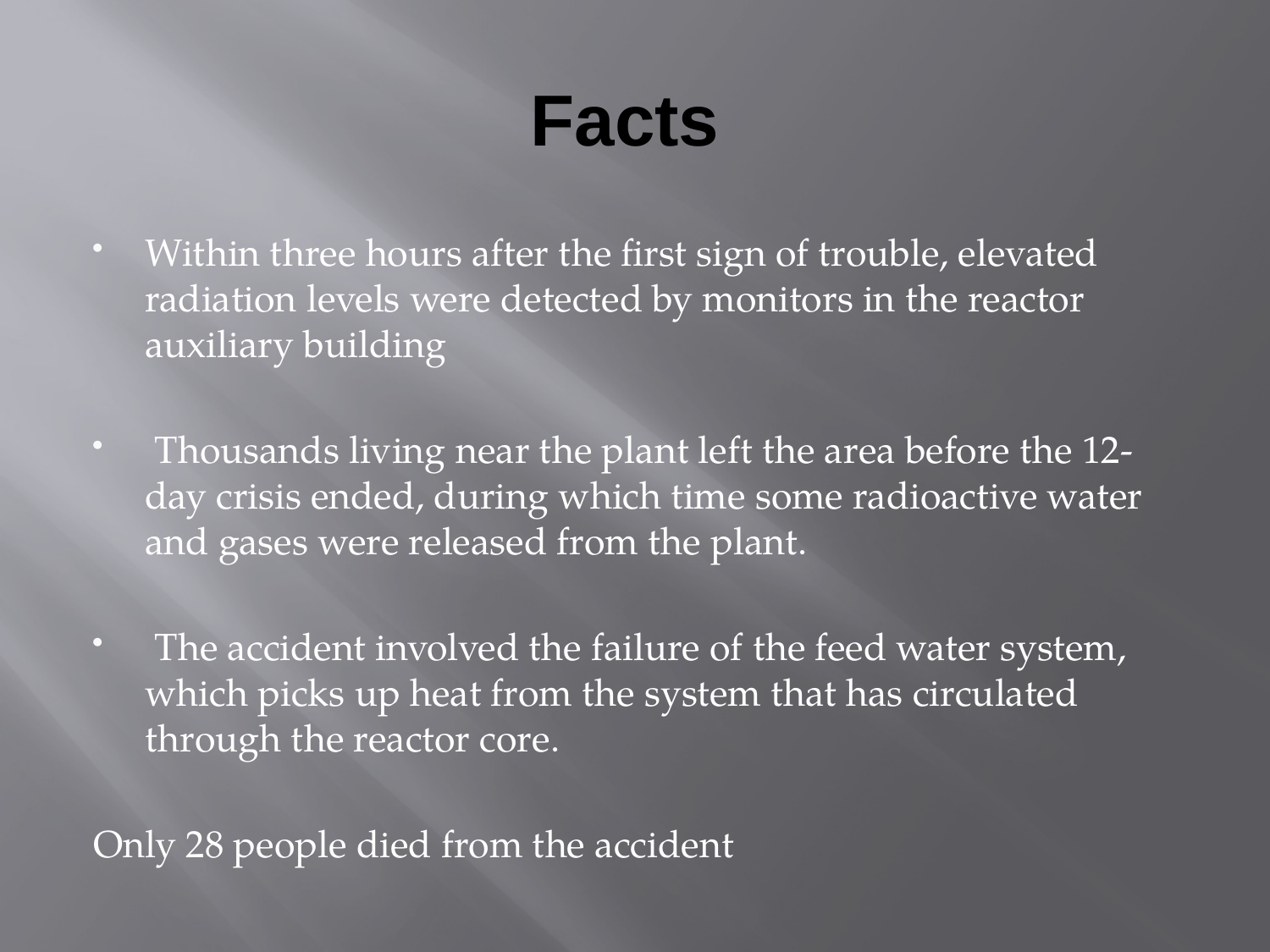

# Facts
Within three hours after the first sign of trouble, elevated radiation levels were detected by monitors in the reactor auxiliary building

 Thousands living near the plant left the area before the 12-day crisis ended, during which time some radioactive water and gases were released from the plant.

 The accident involved the failure of the feed water system, which picks up heat from the system that has circulated through the reactor core.

Only 28 people died from the accident